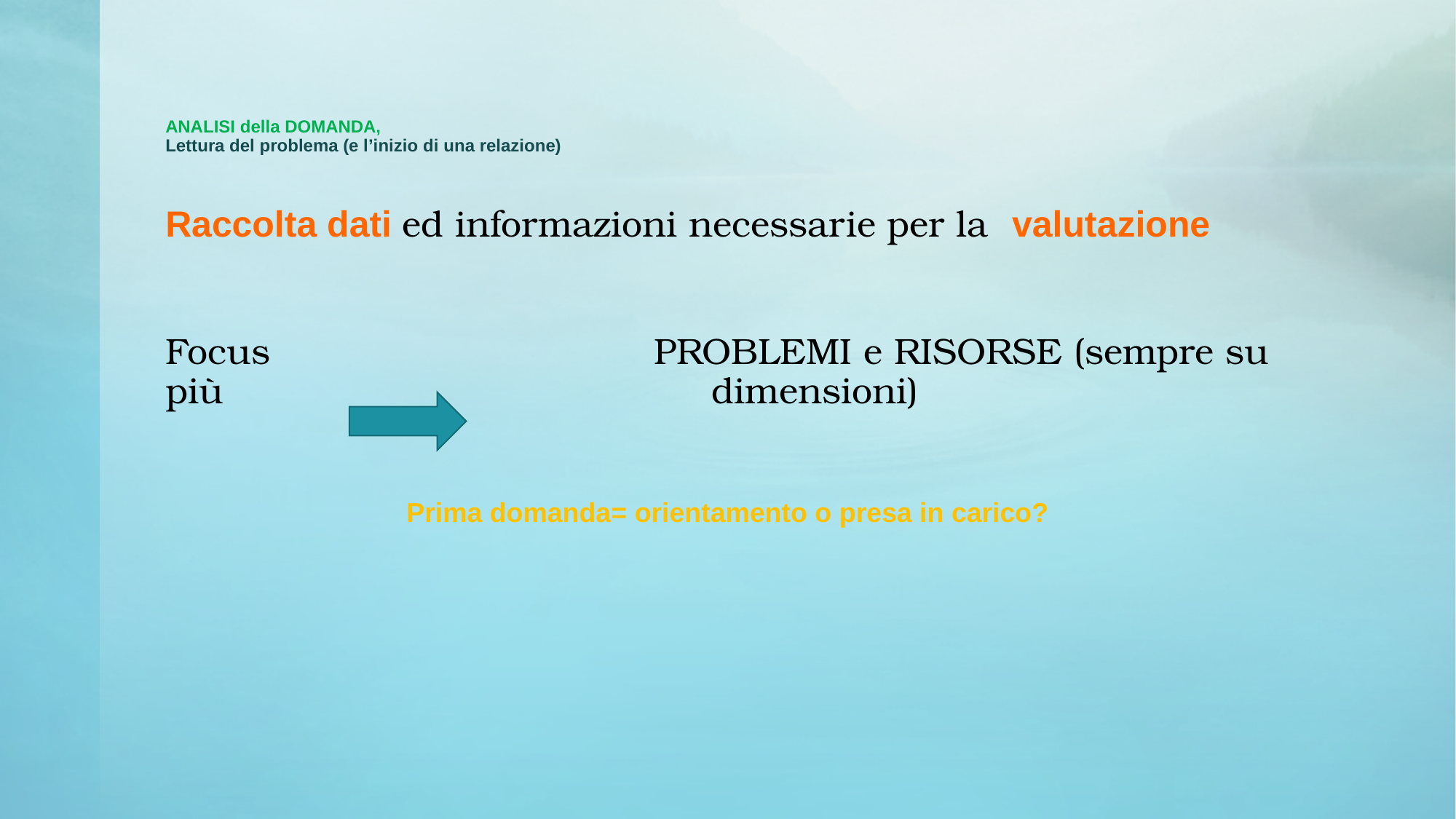

# ANALISI della DOMANDA, Lettura del problema (e l’inizio di una relazione)
Raccolta dati ed informazioni necessarie per la  valutazione

Focus                                 PROBLEMI e RISORSE (sempre su più 					dimensioni)

Prima domanda= orientamento o presa in carico?